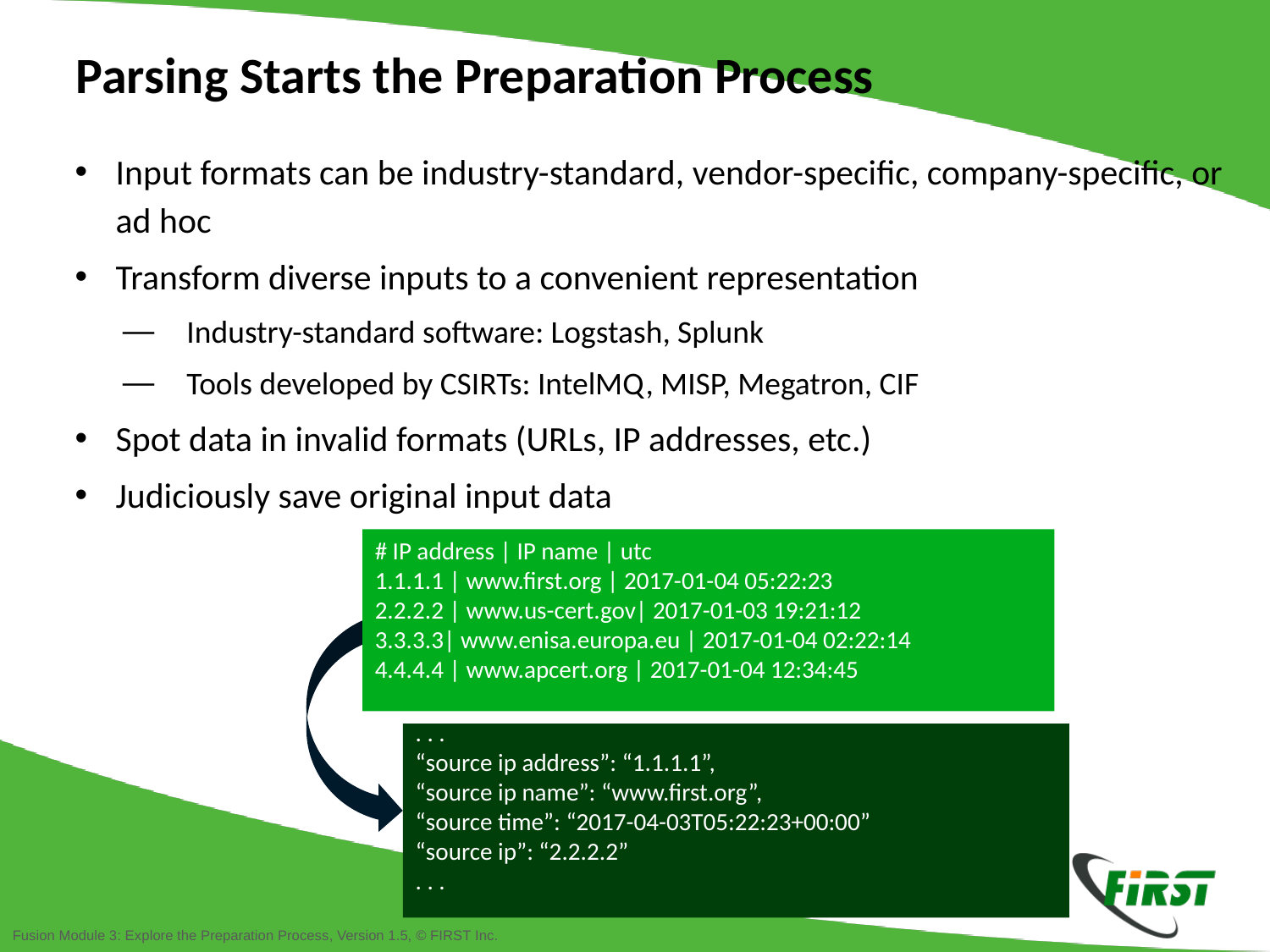

Parsing Starts the Preparation Process
Input formats can be industry-standard, vendor-specific, company-specific, or ad hoc
Transform diverse inputs to a convenient representation
Industry-standard software: Logstash, Splunk
Tools developed by CSIRTs: IntelMQ, MISP, Megatron, CIF
Spot data in invalid formats (URLs, IP addresses, etc.)
Judiciously save original input data
# IP address | IP name | utc
1.1.1.1 | www.first.org | 2017-01-04 05:22:23
2.2.2.2 | www.us-cert.gov| 2017-01-03 19:21:12
3.3.3.3| www.enisa.europa.eu | 2017-01-04 02:22:14
4.4.4.4 | www.apcert.org | 2017-01-04 12:34:45

. . .
“source ip address”: “1.1.1.1”,
“source ip name”: “www.first.org”,
“source time”: “2017-04-03T05:22:23+00:00”
“source ip”: “2.2.2.2”
. . .